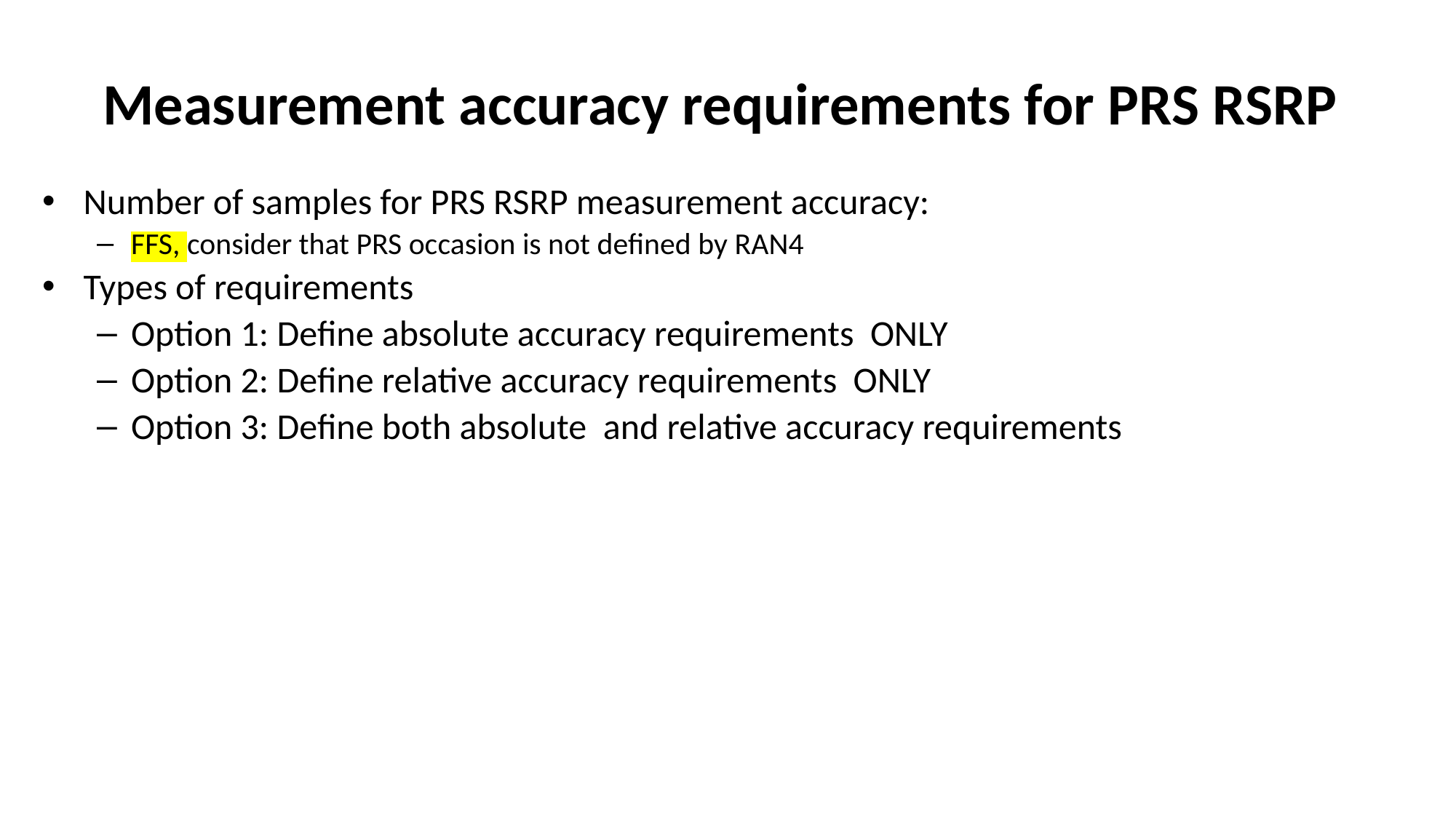

# Measurement accuracy requirements for PRS RSRP
Number of samples for PRS RSRP measurement accuracy:
FFS, consider that PRS occasion is not defined by RAN4
Types of requirements
Option 1: Define absolute accuracy requirements  ONLY
Option 2: Define relative accuracy requirements  ONLY
Option 3: Define both absolute  and relative accuracy requirements